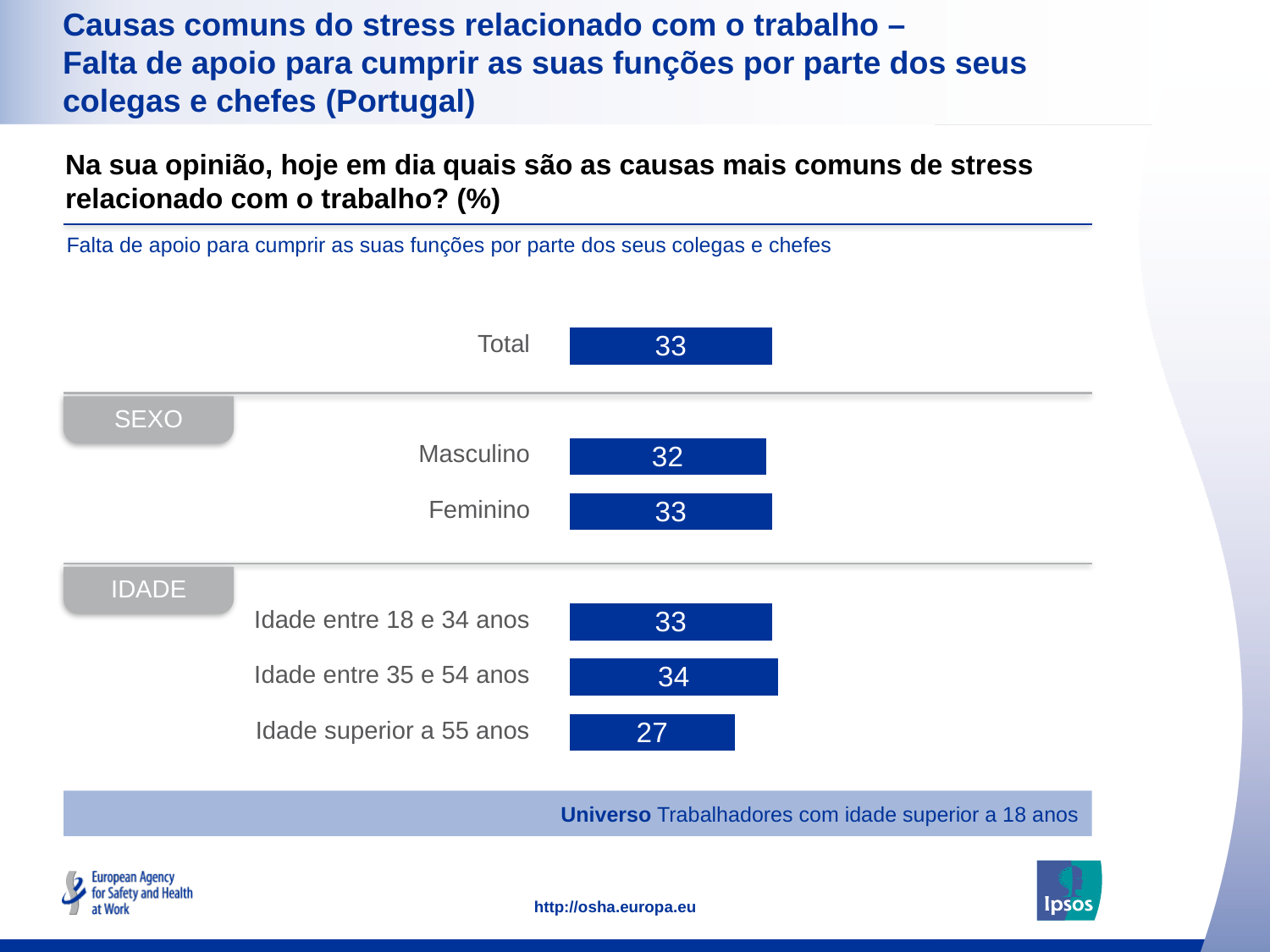

### Chart: Ipsos Ribbon Rules

| Category |  |
|---|---|
# Causas comuns do stress relacionado com o trabalho –
Falta de apoio para cumprir as suas funções por parte dos seus colegas e chefes (Portugal)
Na sua opinião, hoje em dia quais são as causas mais comuns de stress relacionado com o trabalho? (%)

### Chart

| Category | Informed (aggregate) |
|---|---|
| Total | 33.0 |
|  | None |
| Masculino | 32.0 |
| Feminino | 33.0 |
|  | None |
| Idade entre 18 e 34 anos | 33.0 |
| Idade entre 35 e 54 anos | 34.0 |
| Idade superior a 55 anos | 27.0 |
Falta de apoio para cumprir as suas funções por parte dos seus colegas e chefes
| Total |
| --- |
|  |
| Masculino |
| Feminino |
|  |
| Idade entre 18 e 34 anos |
| Idade entre 35 e 54 anos |
| Idade superior a 55 anos |
SEXO
IDADE
Universo Trabalhadores com idade superior a 18 anos